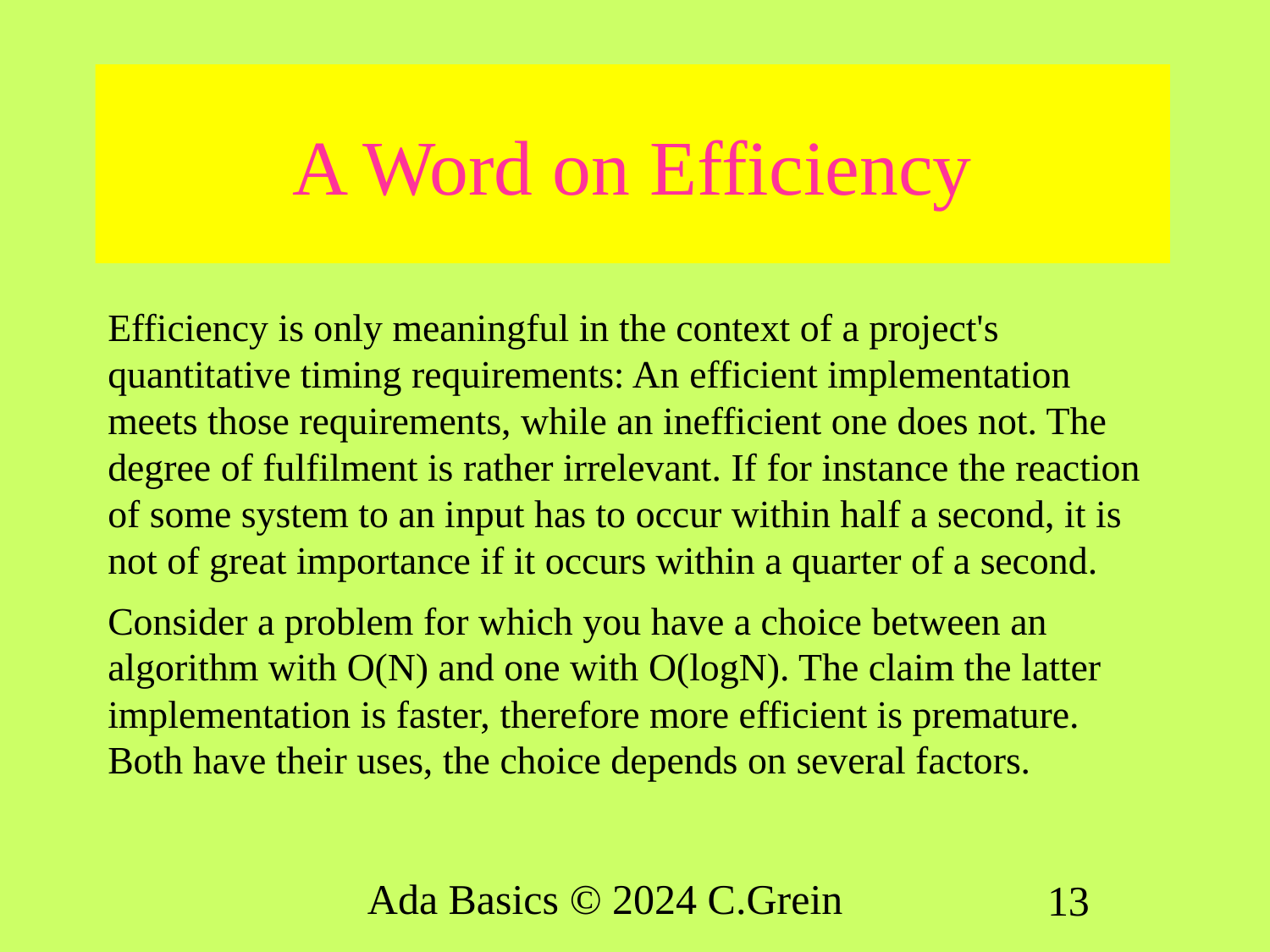

# A Word on Efficiency
Efficiency is only meaningful in the context of a project's quantitative timing requirements: An efficient implementation meets those requirements, while an inefficient one does not. The degree of fulfilment is rather irrelevant. If for instance the reaction of some system to an input has to occur within half a second, it is not of great importance if it occurs within a quarter of a second.
Consider a problem for which you have a choice between an algorithm with O(N) and one with O(logN). The claim the latter implementation is faster, therefore more efficient is premature. Both have their uses, the choice depends on several factors.
Ada Basics © 2024 C.Grein
13